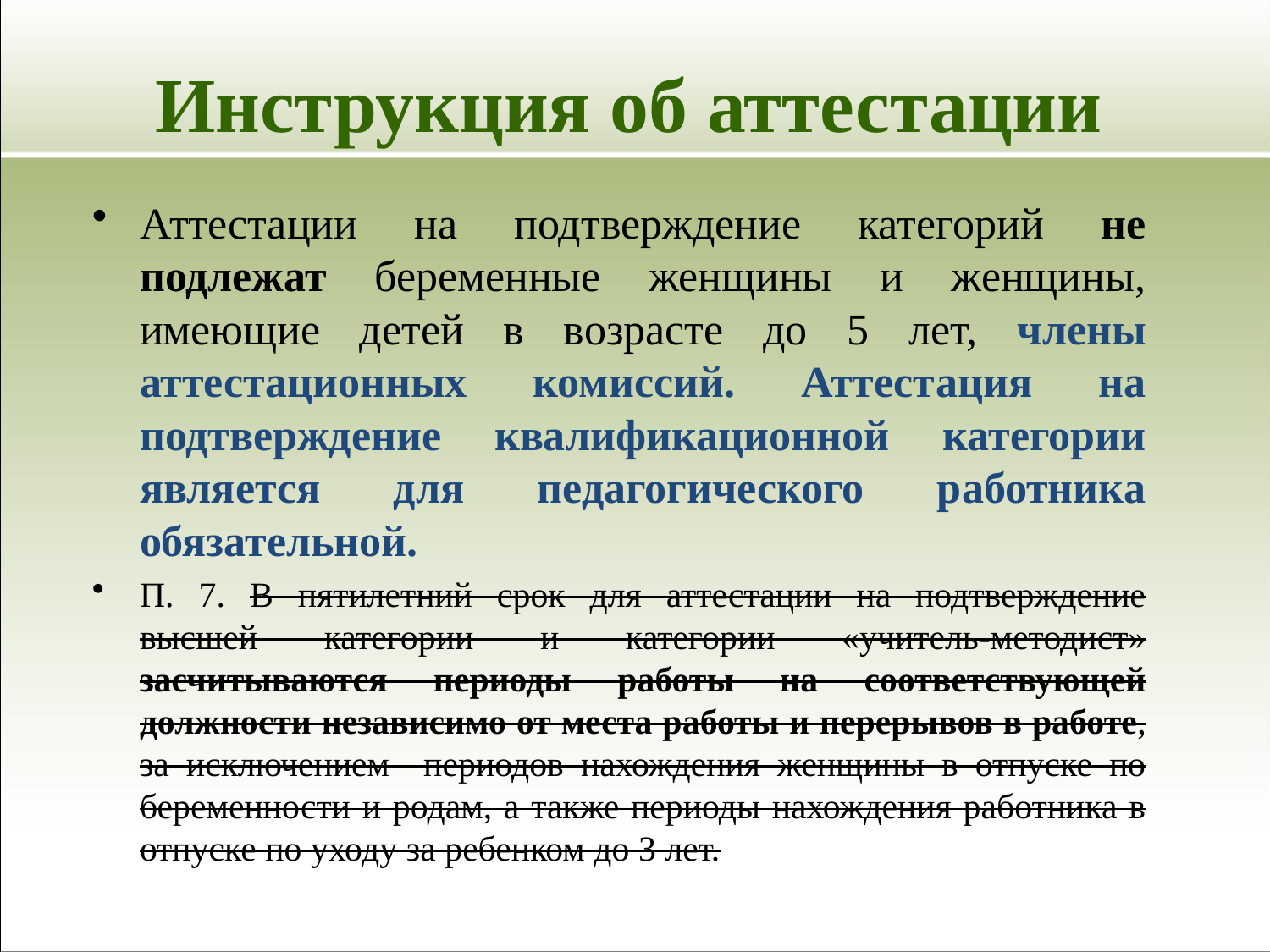

# Инструкция об аттестации
Аттестации на подтверждение категорий не подлежат беременные женщины и женщины, имеющие детей в возрасте до 5 лет, члены аттестационных комиссий. Аттестация на подтверждение квалификационной категории является для педагогического работника обязательной.
П. 7. В пятилетний срок для аттестации на подтверждение высшей категории и категории «учитель-методист» засчитываются периоды работы на соответствующей должности независимо от места работы и перерывов в работе, за исключением  периодов нахождения женщины в отпуске по беременности и родам, а также периоды нахождения работника в отпуске по уходу за ребенком до 3 лет.